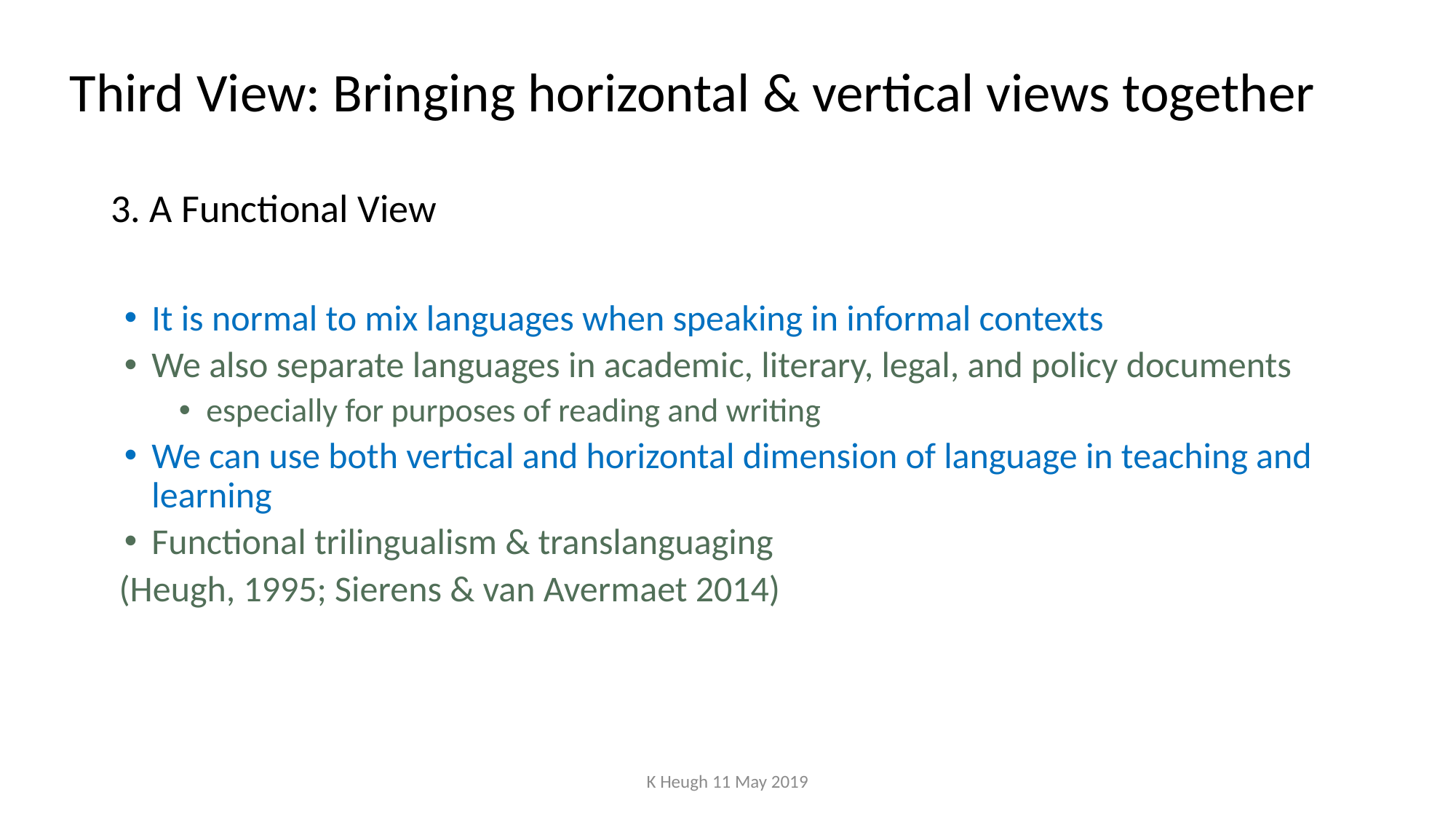

# Third View: Bringing horizontal & vertical views together
3. A Functional View

It is normal to mix languages when speaking in informal contexts
We also separate languages in academic, literary, legal, and policy documents
especially for purposes of reading and writing
We can use both vertical and horizontal dimension of language in teaching and learning
Functional trilingualism & translanguaging
 (Heugh, 1995; Sierens & van Avermaet 2014)

K Heugh 11 May 2019